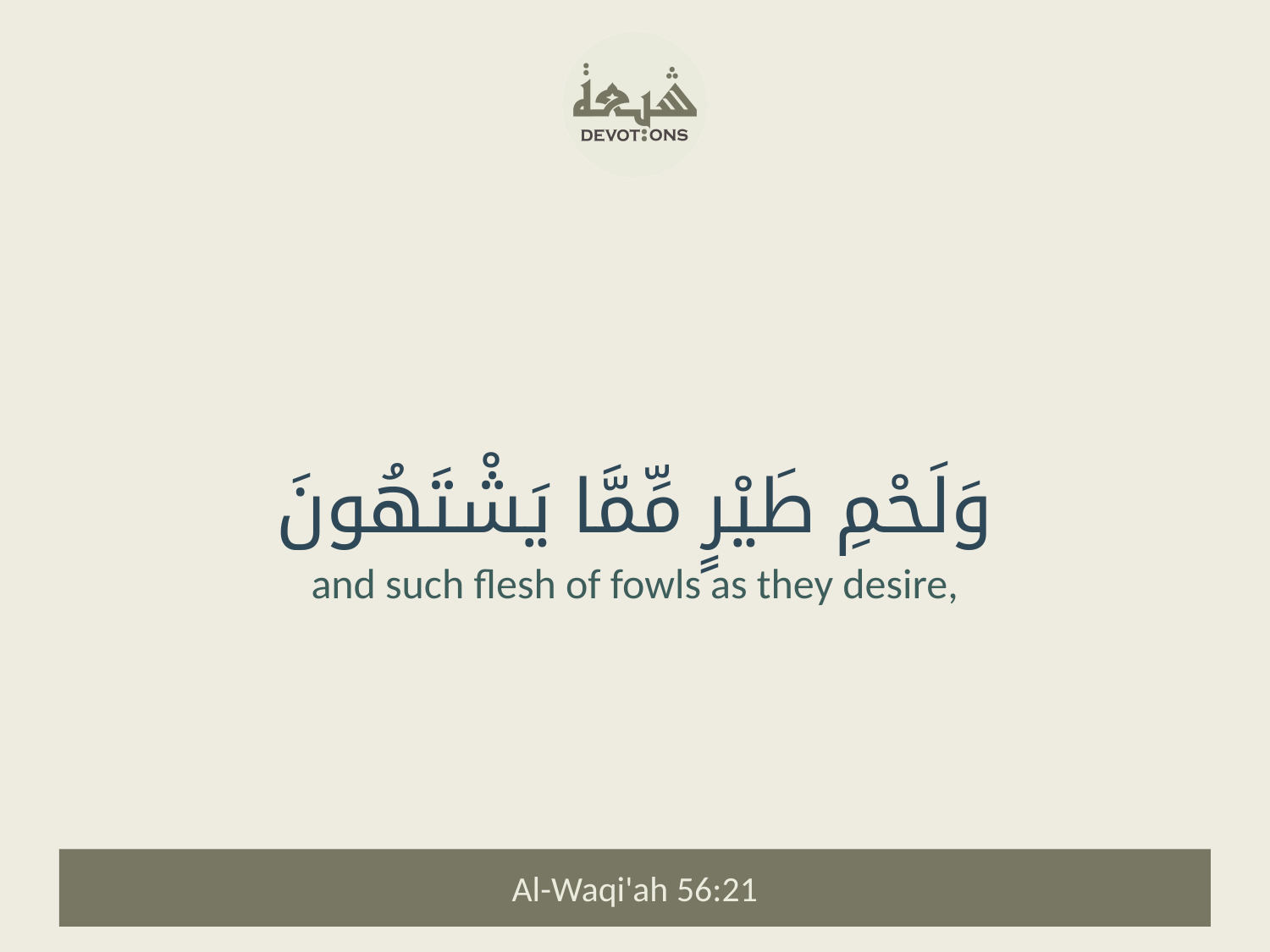

وَلَحْمِ طَيْرٍ مِّمَّا يَشْتَهُونَ
and such flesh of fowls as they desire,
Al-Waqi'ah 56:21